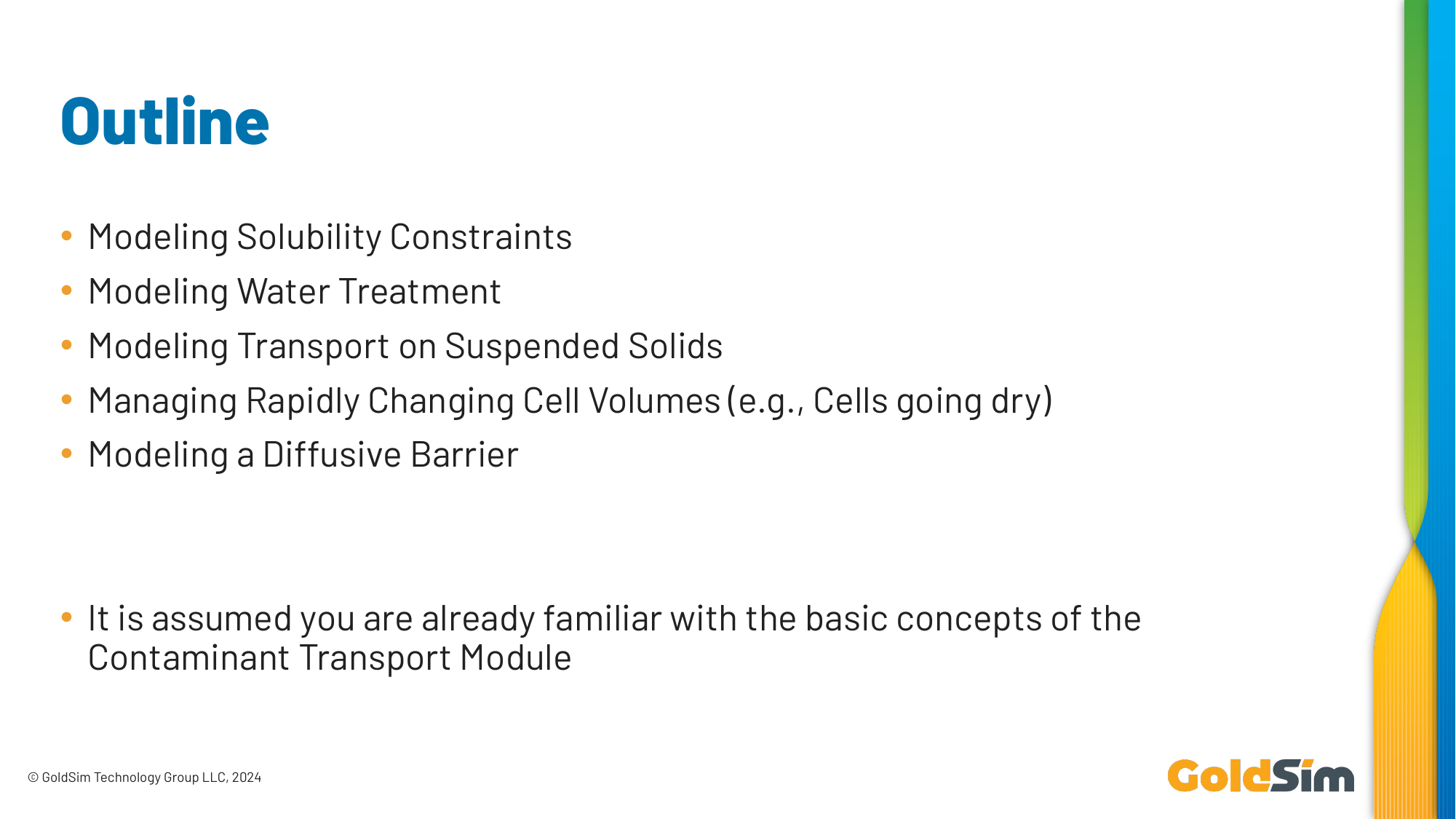

# Outline
Modeling Solubility Constraints
Modeling Water Treatment
Modeling Transport on Suspended Solids
Managing Rapidly Changing Cell Volumes (e.g., Cells going dry)
Modeling a Diffusive Barrier

It is assumed you are already familiar with the basic concepts of the Contaminant Transport Module

© GoldSim Technology Group LLC, 2024